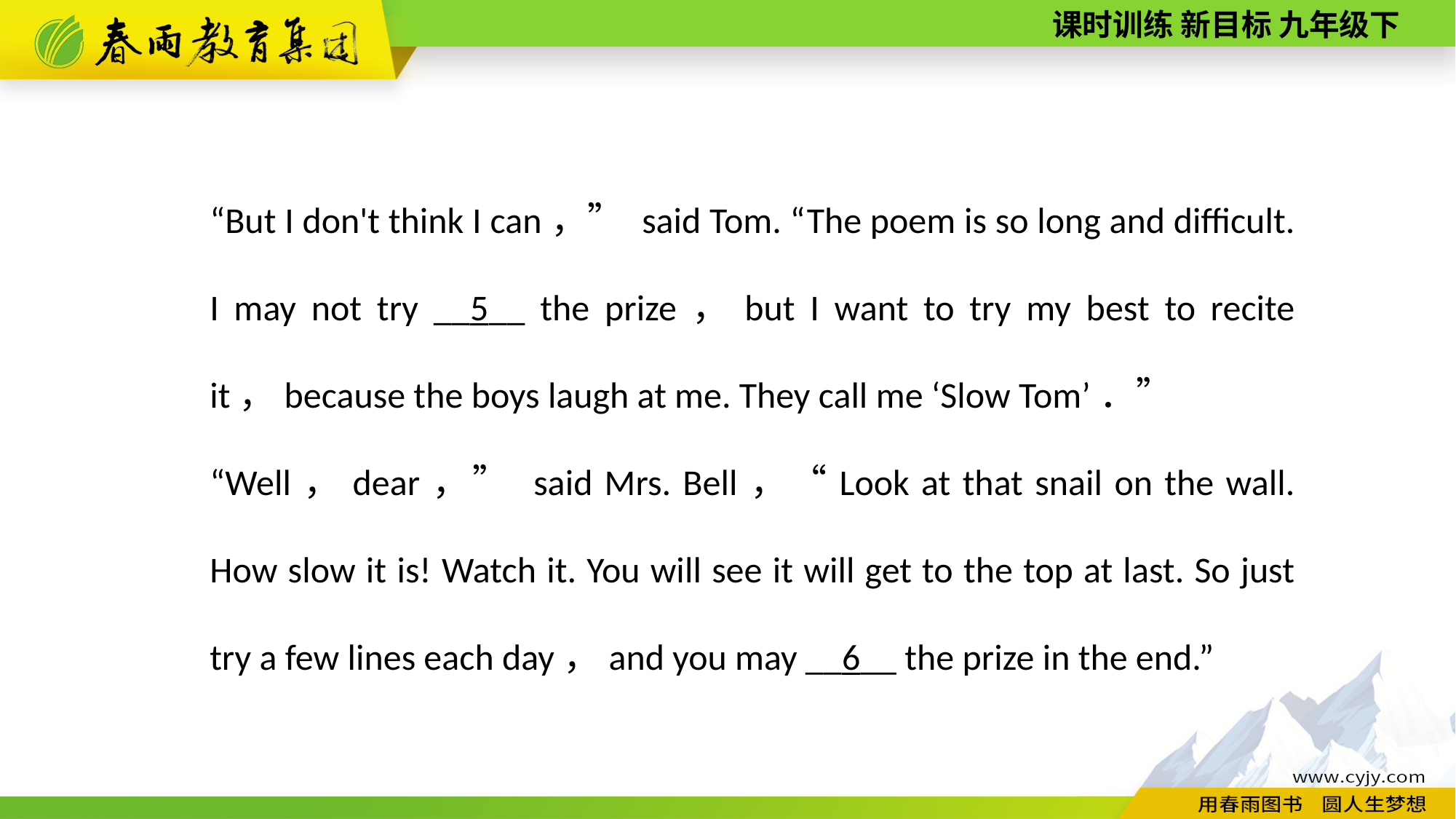

“But I don't think I can，” said Tom. “The poem is so long and difficult. I may not try __5__ the prize，but I want to try my best to recite it，because the boys laugh at me. They call me ‘Slow Tom’．”
“Well，dear，” said Mrs. Bell，“Look at that snail on the wall. How slow it is! Watch it. You will see it will get to the top at last. So just try a few lines each day，and you may __6__ the prize in the end.”